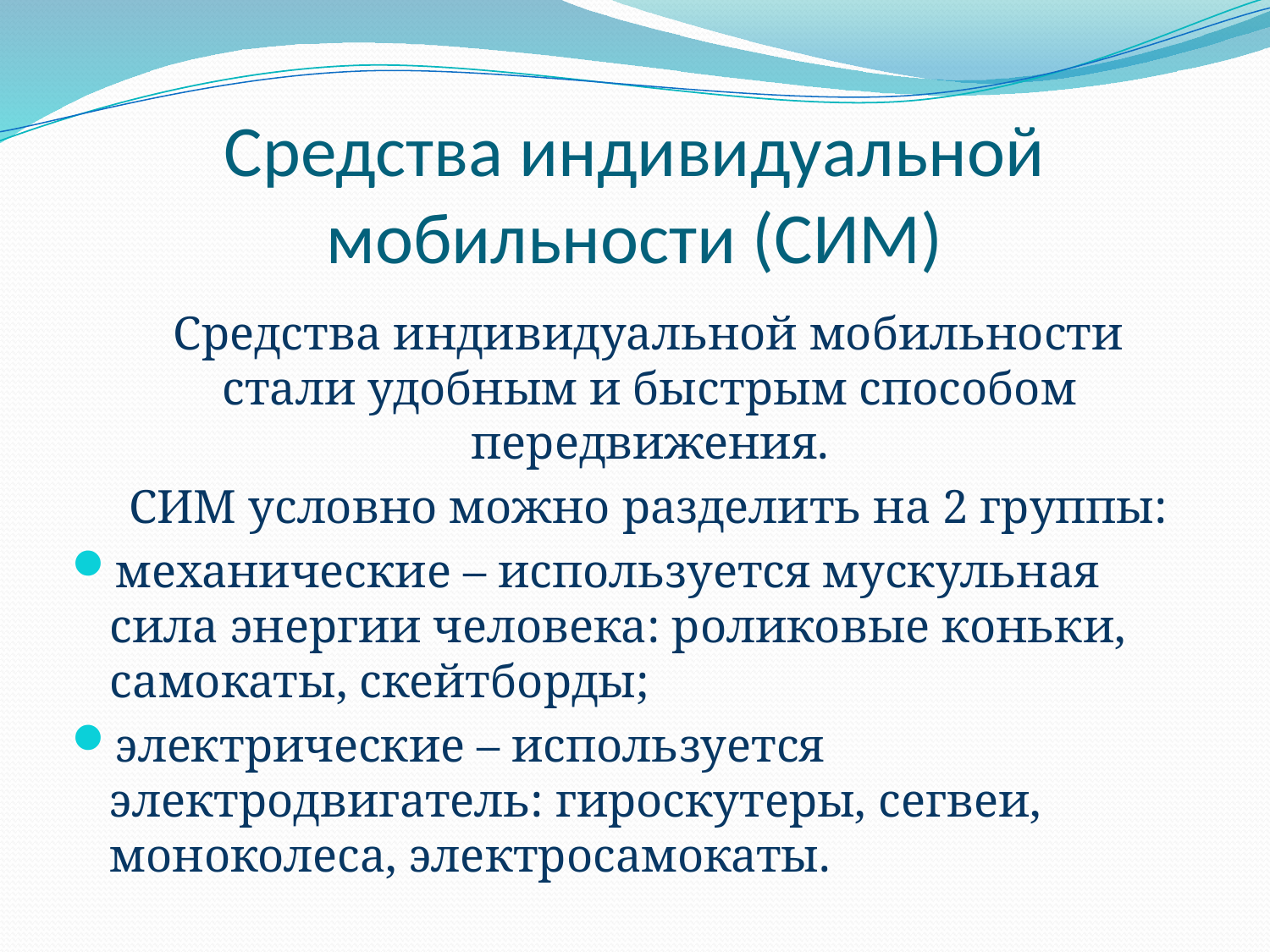

# Средства индивидуальной мобильности (СИМ)
   Средства индивидуальной мобильности стали удобным и быстрым способом передвижения.
   СИМ условно можно разделить на 2 группы:
механические – используется мускульная сила энергии человека: роликовые коньки, самокаты, скейтборды;
электрические – используется электродвигатель: гироскутеры, сегвеи, моноколеса, электросамокаты.